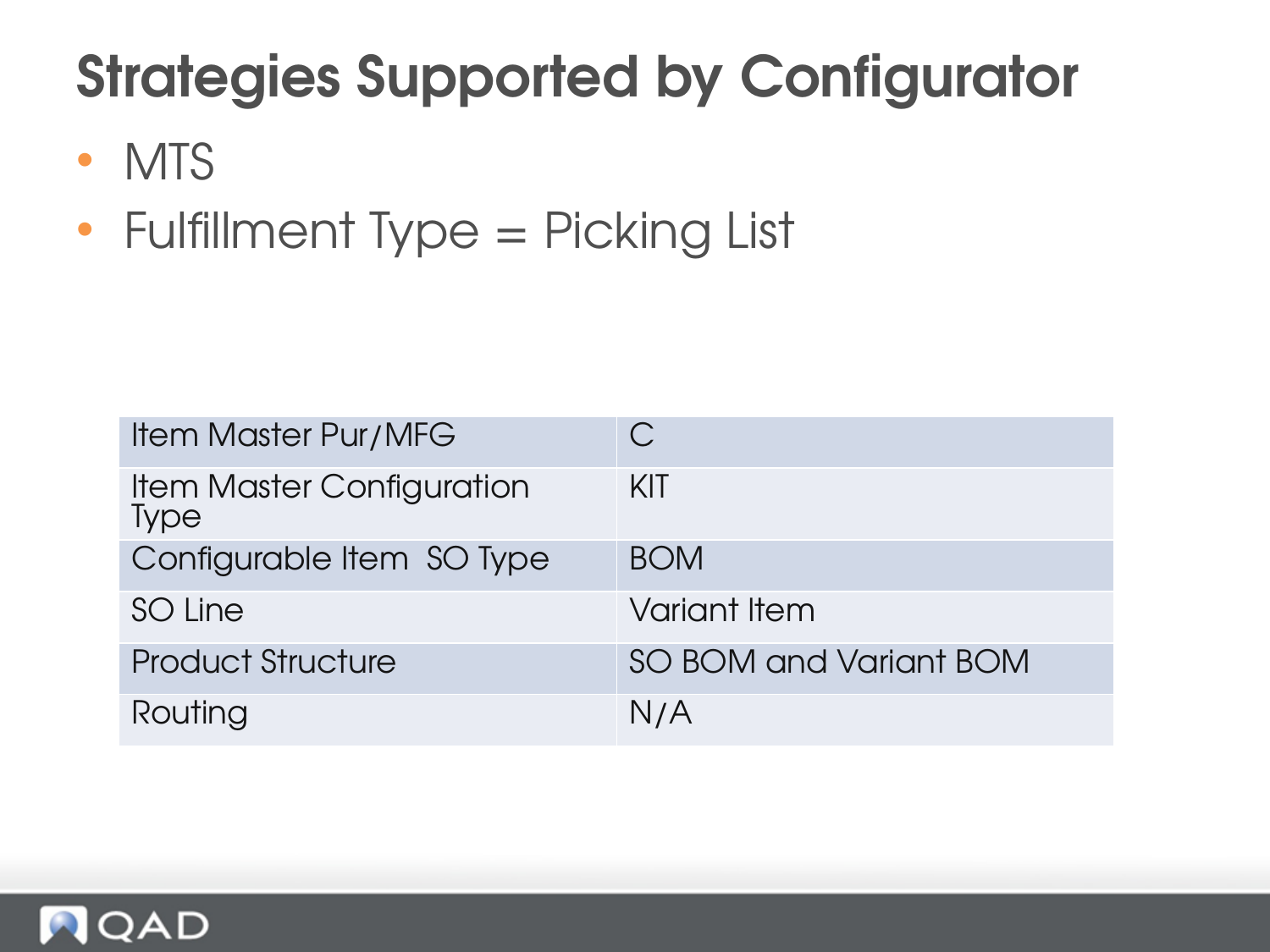

# Strategies Supported by Configurator
MTS
Fulfillment Type = Picking List

| Item Master Pur/MFG | C |
| --- | --- |
| Item Master Configuration Type | KIT |
| Configurable Item SO Type | BOM |
| SO Line | Variant Item |
| Product Structure | SO BOM and Variant BOM |
| Routing | N/A |